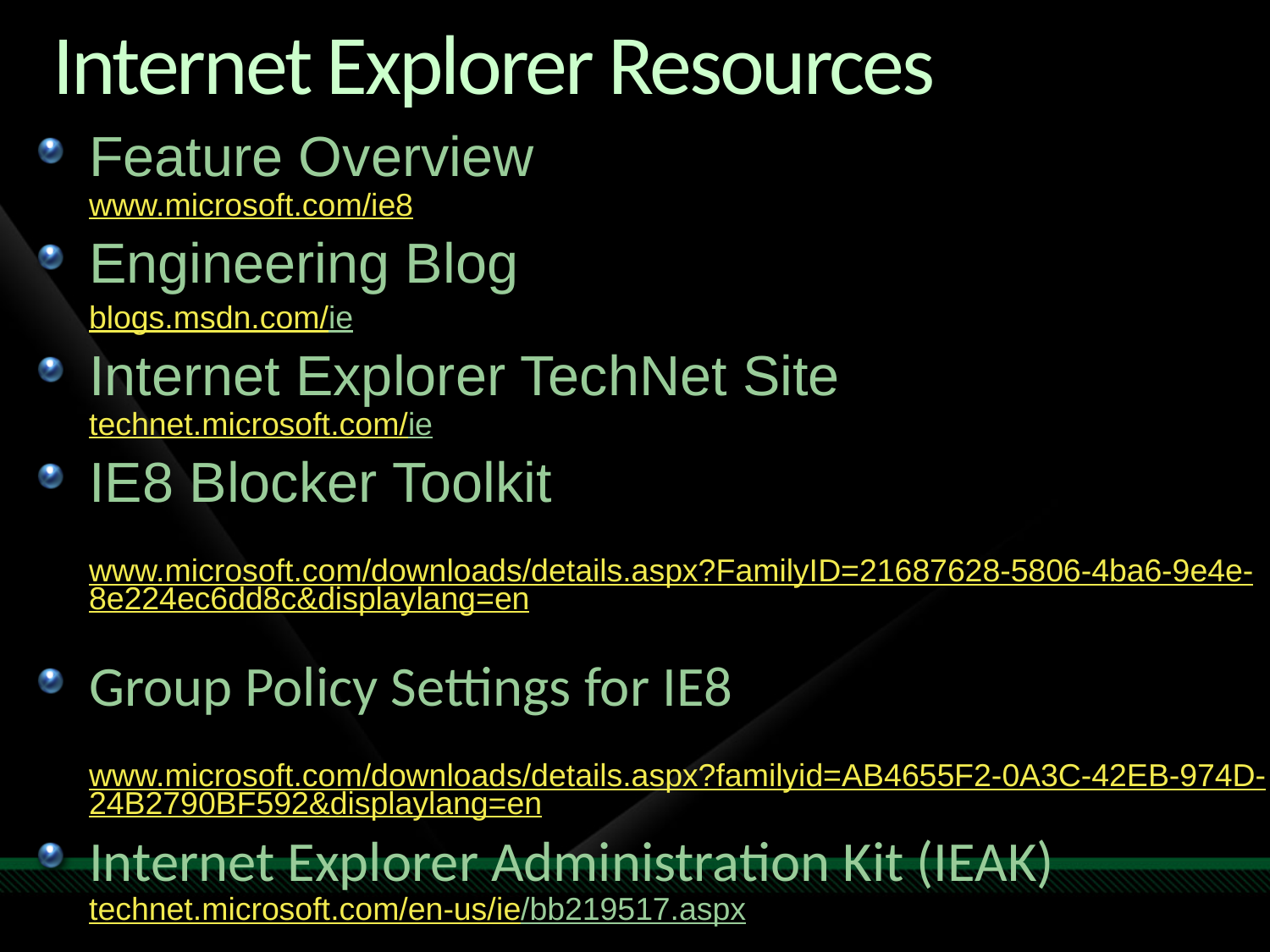

# Internet Explorer Resources
Feature Overview
	www.microsoft.com/ie8
Engineering Blog
	blogs.msdn.com/ie
Internet Explorer TechNet Site
technet.microsoft.com/ie
IE8 Blocker Toolkit
	www.microsoft.com/downloads/details.aspx?FamilyID=21687628-5806-4ba6-9e4e-8e224ec6dd8c&displaylang=en
Group Policy Settings for IE8
	www.microsoft.com/downloads/details.aspx?familyid=AB4655F2-0A3C-42EB-974D-24B2790BF592&displaylang=en
Internet Explorer Administration Kit (IEAK)
technet.microsoft.com/en-us/ie/bb219517.aspx